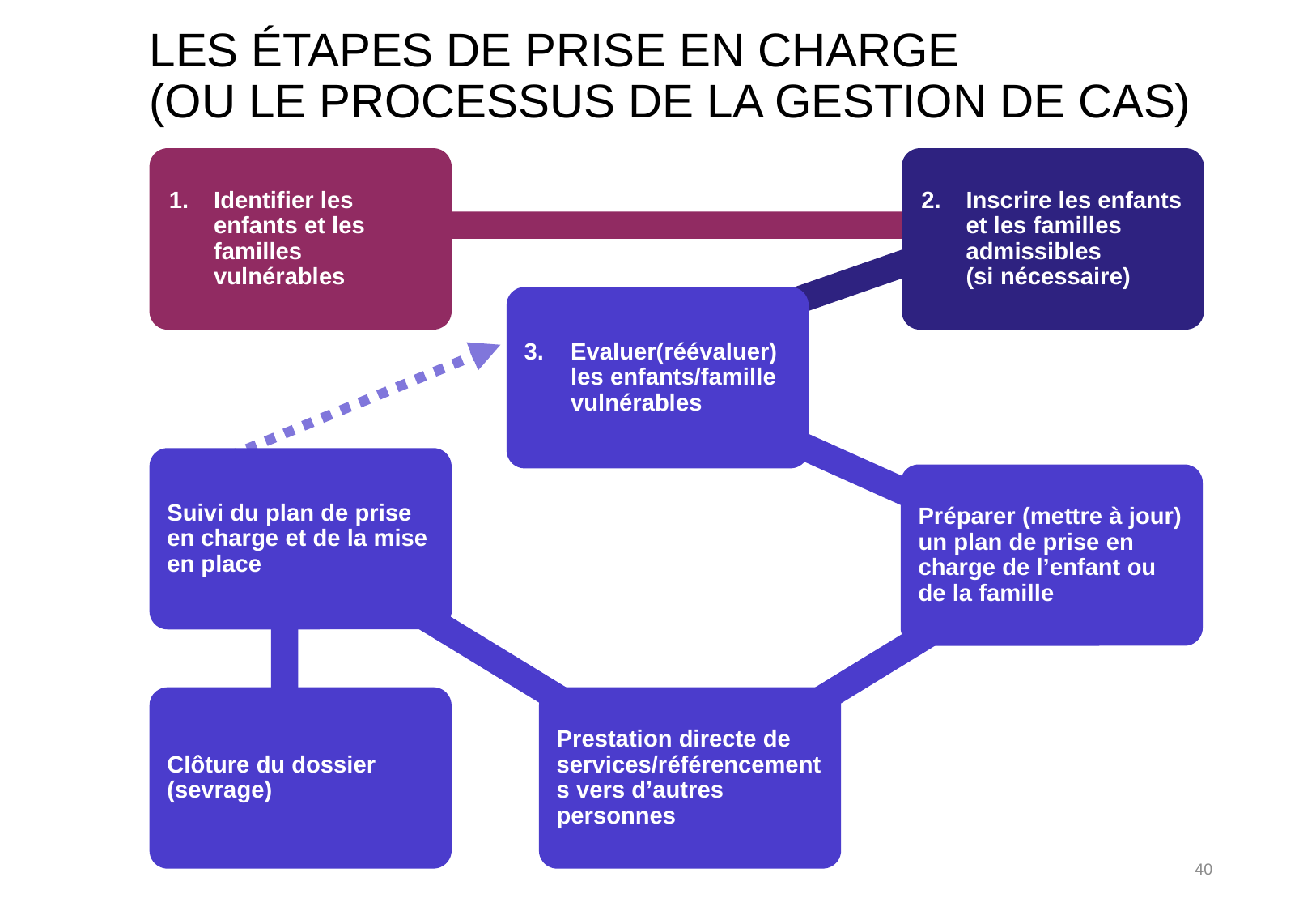

# Les étapes de prise en charge (ou le processus de la gestion de cas)
1. 	Identifier les enfants et les familles vulnérables
2. 	Inscrire les enfants et les familles admissibles
(si nécessaire)
3. 	Evaluer(réévaluer) les enfants/famille vulnérables
Préparer (mettre à jour) un plan de prise en charge de l’enfant ou de la famille
Prestation directe de services/référencements vers d’autres personnes
Suivi du plan de prise
en charge et de la mise en place
Clôture du dossier (sevrage)
40